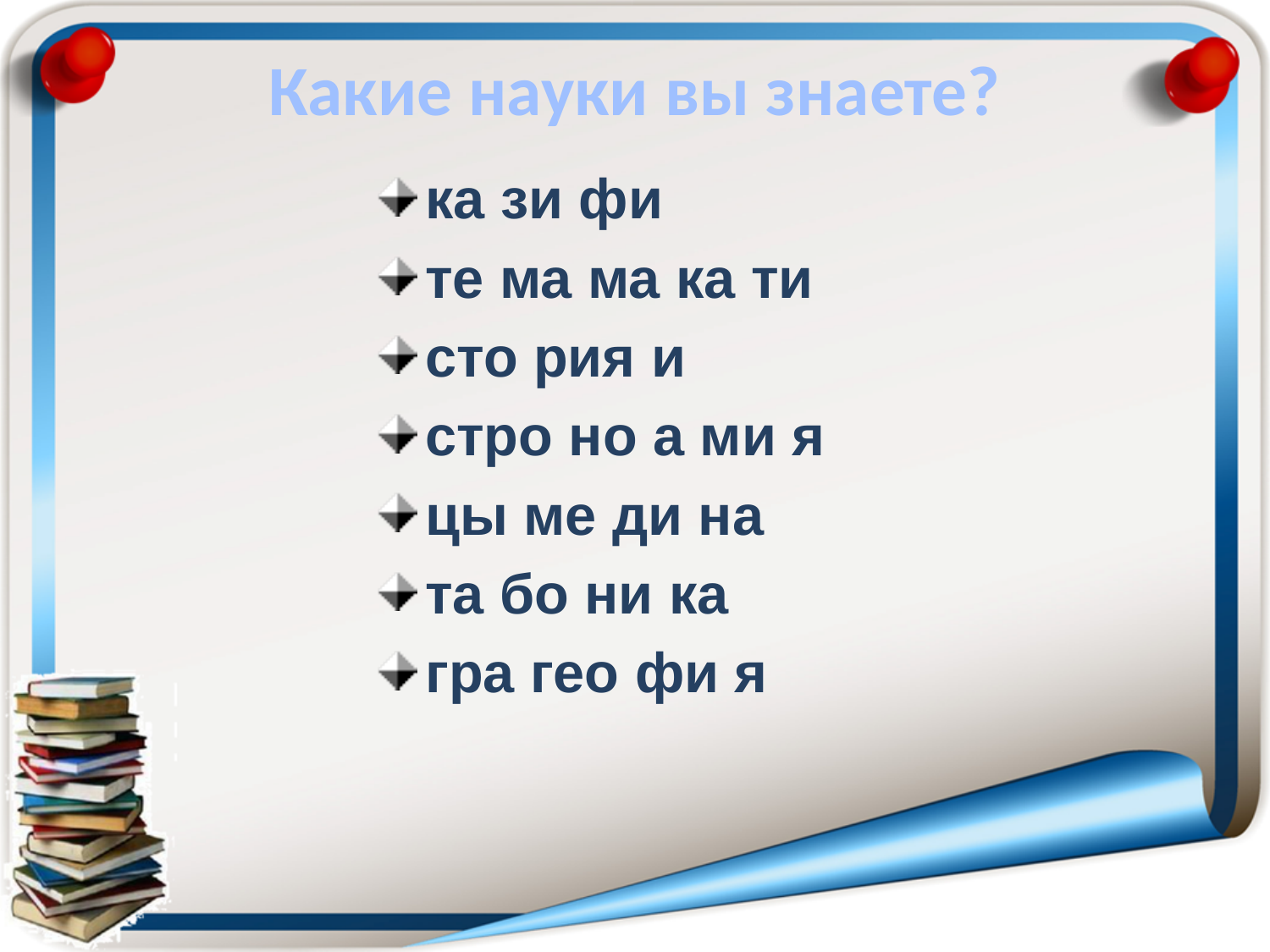

Какие науки вы знаете?
ка зи фи
те ма ма ка ти
сто рия и
стро но а ми я
цы ме ди на
та бо ни ка
гра гео фи я